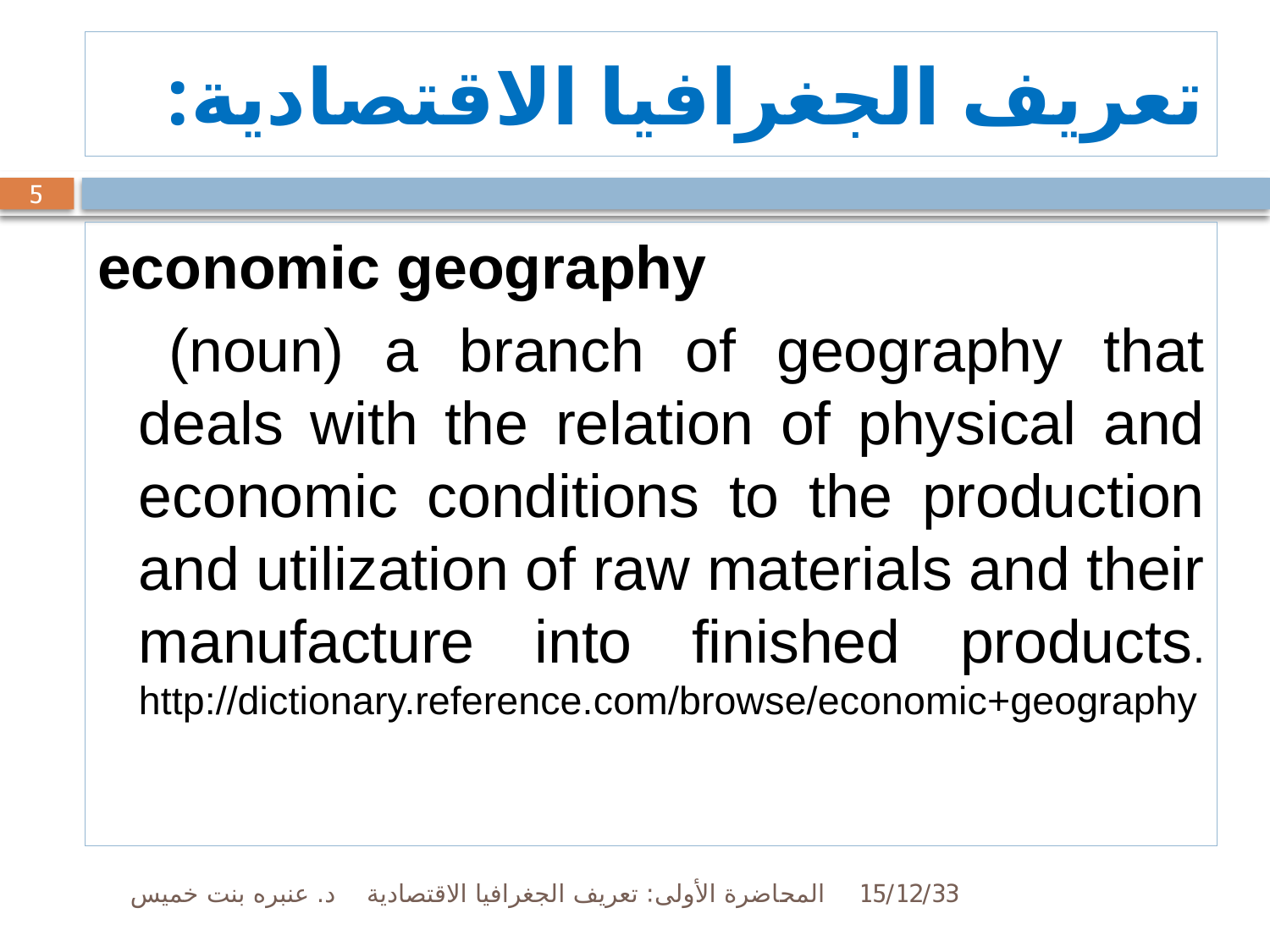

# تعريف الجغرافيا الاقتصادية:
5
economic geography
  (noun) a branch of geography that deals with the relation of physical and economic conditions to the production and utilization of raw materials and their manufacture into finished products. http://dictionary.reference.com/browse/economic+geography
المحاضرة الأولى: تعريف الجغرافيا الاقتصادية    د. عنبره بنت خميس
15/12/33